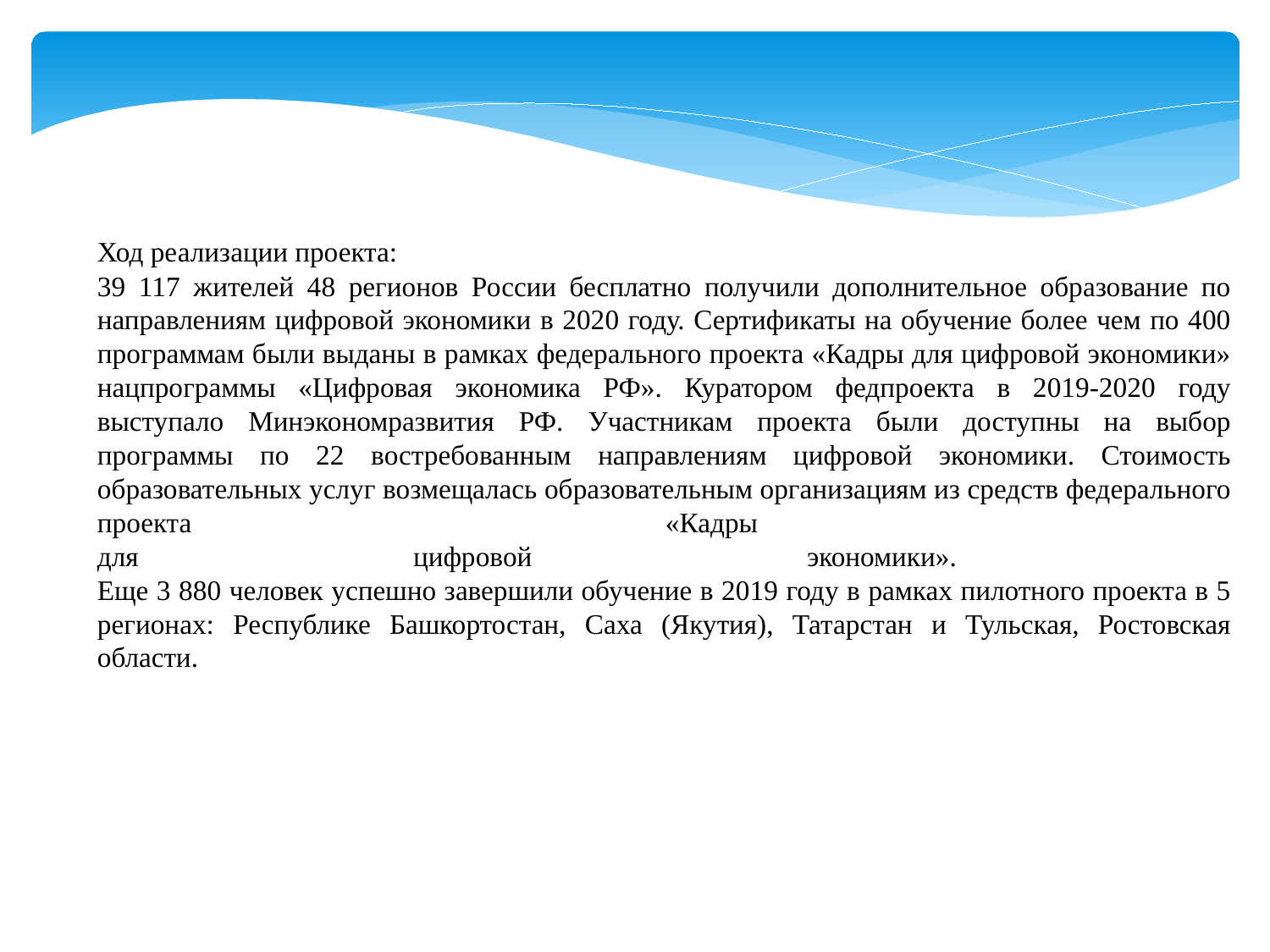

Ход реализации проекта:
39 117 жителей 48 регионов России бесплатно получили дополнительное образование по направлениям цифровой экономики в 2020 году. Сертификаты на обучение более чем по 400 программам были выданы в рамках федерального проекта «Кадры для цифровой экономики» нацпрограммы «Цифровая экономика РФ». Куратором федпроекта в 2019-2020 году выступало Минэкономразвития РФ. Участникам проекта были доступны на выбор программы по 22 востребованным направлениям цифровой экономики. Стоимость образовательных услуг возмещалась образовательным организациям из средств федерального проекта «Кадры
для цифровой экономики».
Еще 3 880 человек успешно завершили обучение в 2019 году в рамках пилотного проекта в 5 регионах: Республике Башкортостан, Саха (Якутия), Татарстан и Тульская, Ростовская области.